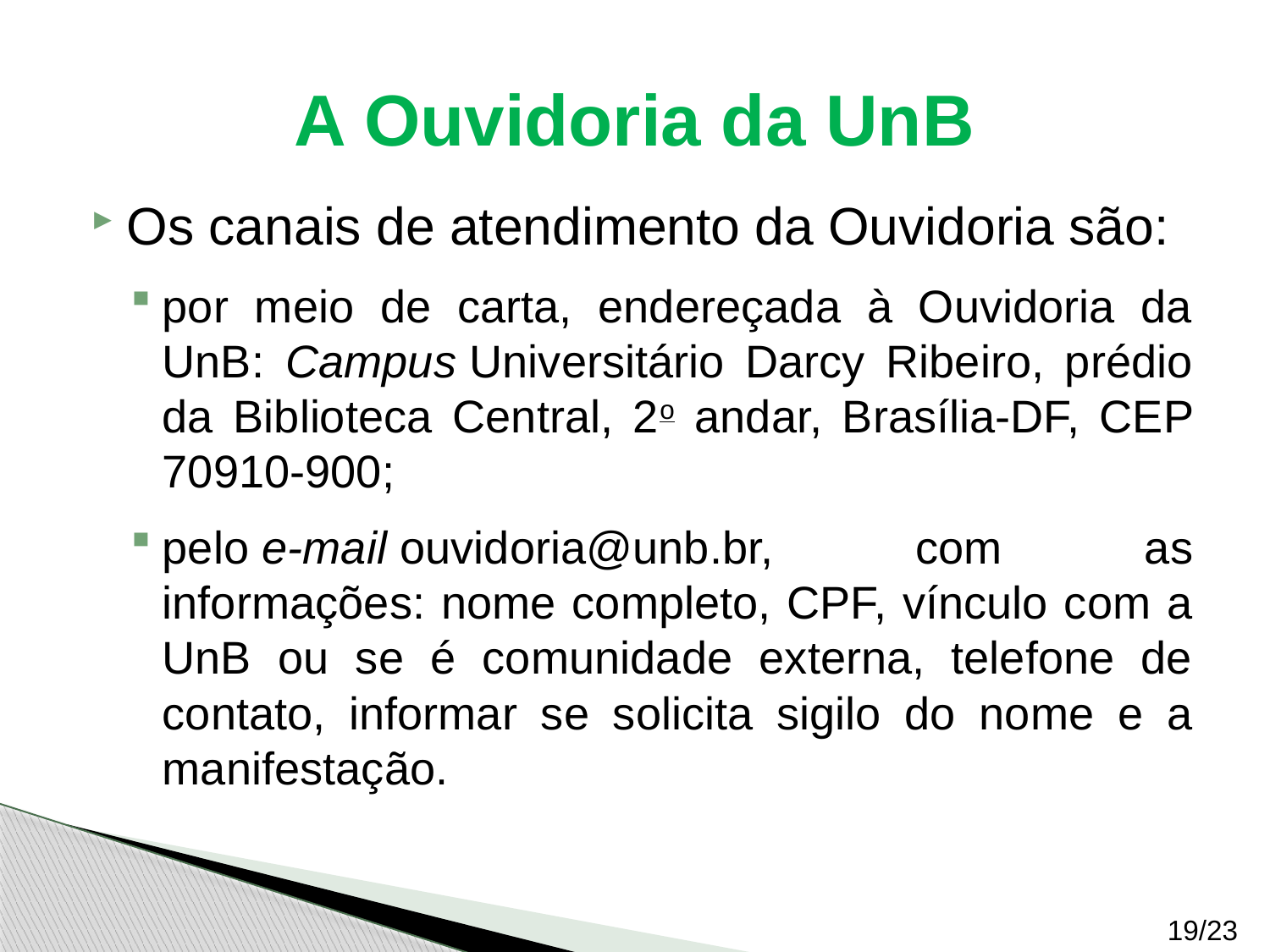

# A Ouvidoria da UnB
Os canais de atendimento da Ouvidoria são:
por meio de carta, endereçada à Ouvidoria da UnB: Campus Universitário Darcy Ribeiro, prédio da Biblioteca Central, 2o andar, Brasília-DF, CEP 70910-900;
pelo e-mail ouvidoria@unb.br, com as informações: nome completo, CPF, vínculo com a UnB ou se é comunidade externa, telefone de contato, informar se solicita sigilo do nome e a manifestação.

19/23